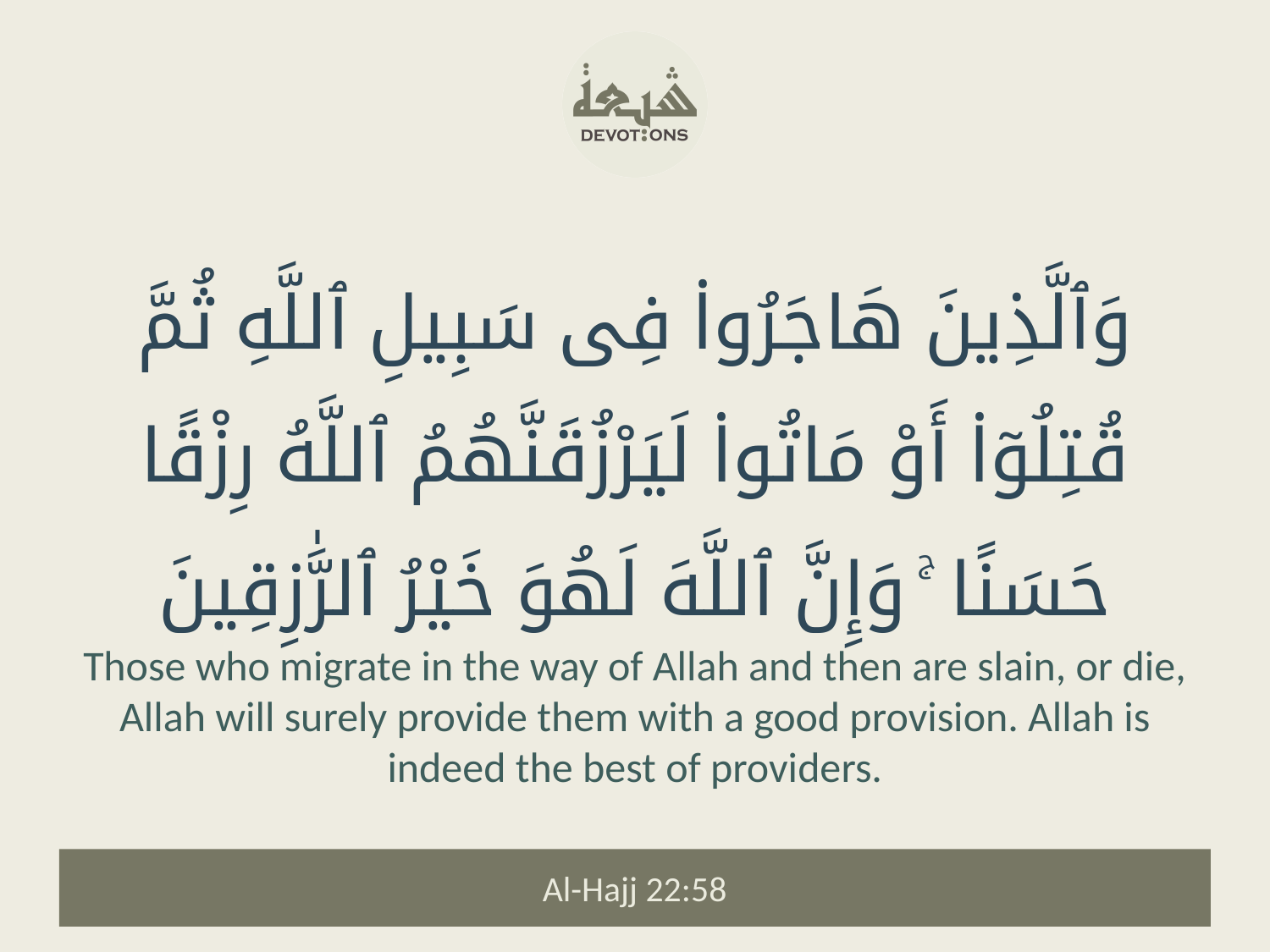

وَٱلَّذِينَ هَاجَرُوا۟ فِى سَبِيلِ ٱللَّهِ ثُمَّ قُتِلُوٓا۟ أَوْ مَاتُوا۟ لَيَرْزُقَنَّهُمُ ٱللَّهُ رِزْقًا حَسَنًا ۚ وَإِنَّ ٱللَّهَ لَهُوَ خَيْرُ ٱلرَّٰزِقِينَ
Those who migrate in the way of Allah and then are slain, or die, Allah will surely provide them with a good provision. Allah is indeed the best of providers.
Al-Hajj 22:58